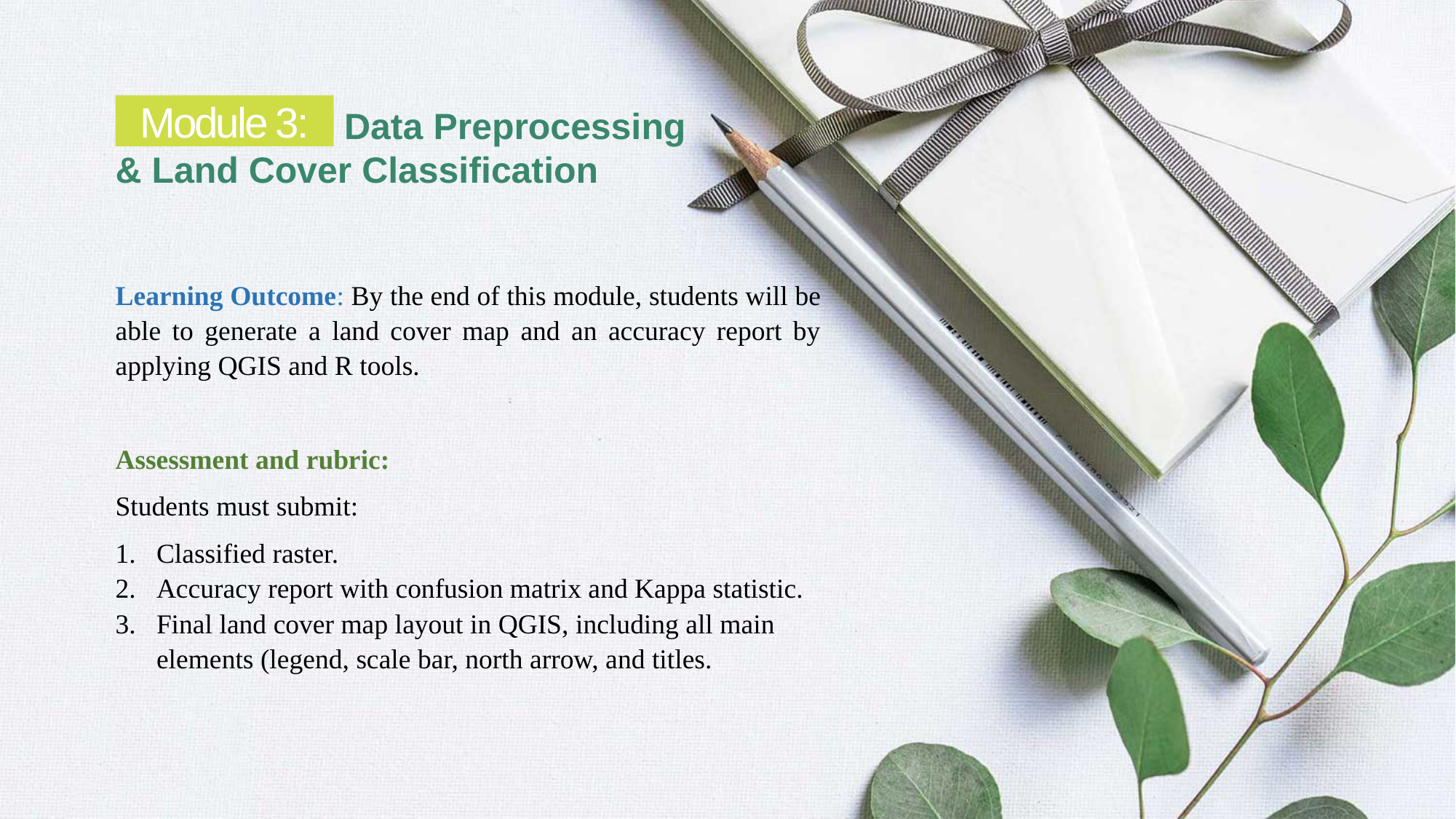

Module 3:
                      Data Preprocessing & Land Cover Classification
Learning Outcome: By the end of this module, students will be able to generate a land cover map and an accuracy report by applying QGIS and R tools.
Assessment and rubric:
Students must submit:
Classified raster.
Accuracy report with confusion matrix and Kappa statistic.
Final land cover map layout in QGIS, including all main elements (legend, scale bar, north arrow, and titles.